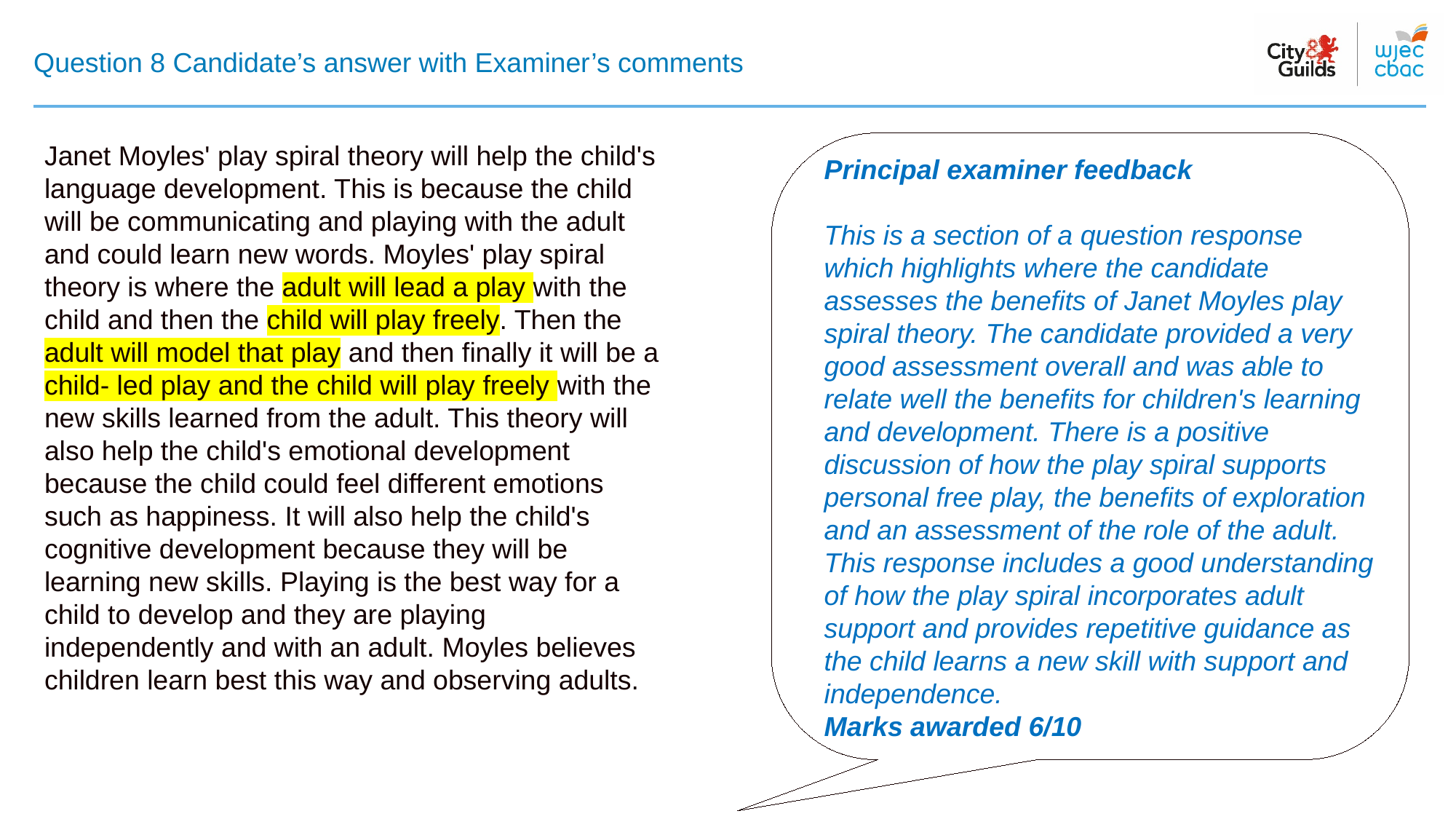

# Question 8 Candidate’s answer with Examiner’s comments
Janet Moyles' play spiral theory will help the child's language development. This is because the child will be communicating and playing with the adult and could learn new words. Moyles' play spiral theory is where the adult will lead a play with the child and then the child will play freely. Then the adult will model that play and then finally it will be a child- led play and the child will play freely with the new skills learned from the adult. This theory will also help the child's emotional development because the child could feel different emotions such as happiness. It will also help the child's cognitive development because they will be learning new skills. Playing is the best way for a child to develop and they are playing independently and with an adult. Moyles believes children learn best this way and observing adults.

Principal examiner feedback​
​
This is a section of a question response which highlights where the candidate assesses the benefits of Janet Moyles play spiral theory. The candidate provided a very good assessment overall and was able to relate well the benefits for children's learning and development. There is a positive discussion of how the play spiral supports personal free play, the benefits of exploration and an assessment of the role of the adult. This response includes a good understanding of how the play spiral incorporates adult support and provides repetitive guidance as the child learns a new skill with support and independence.
Marks awarded 6/10